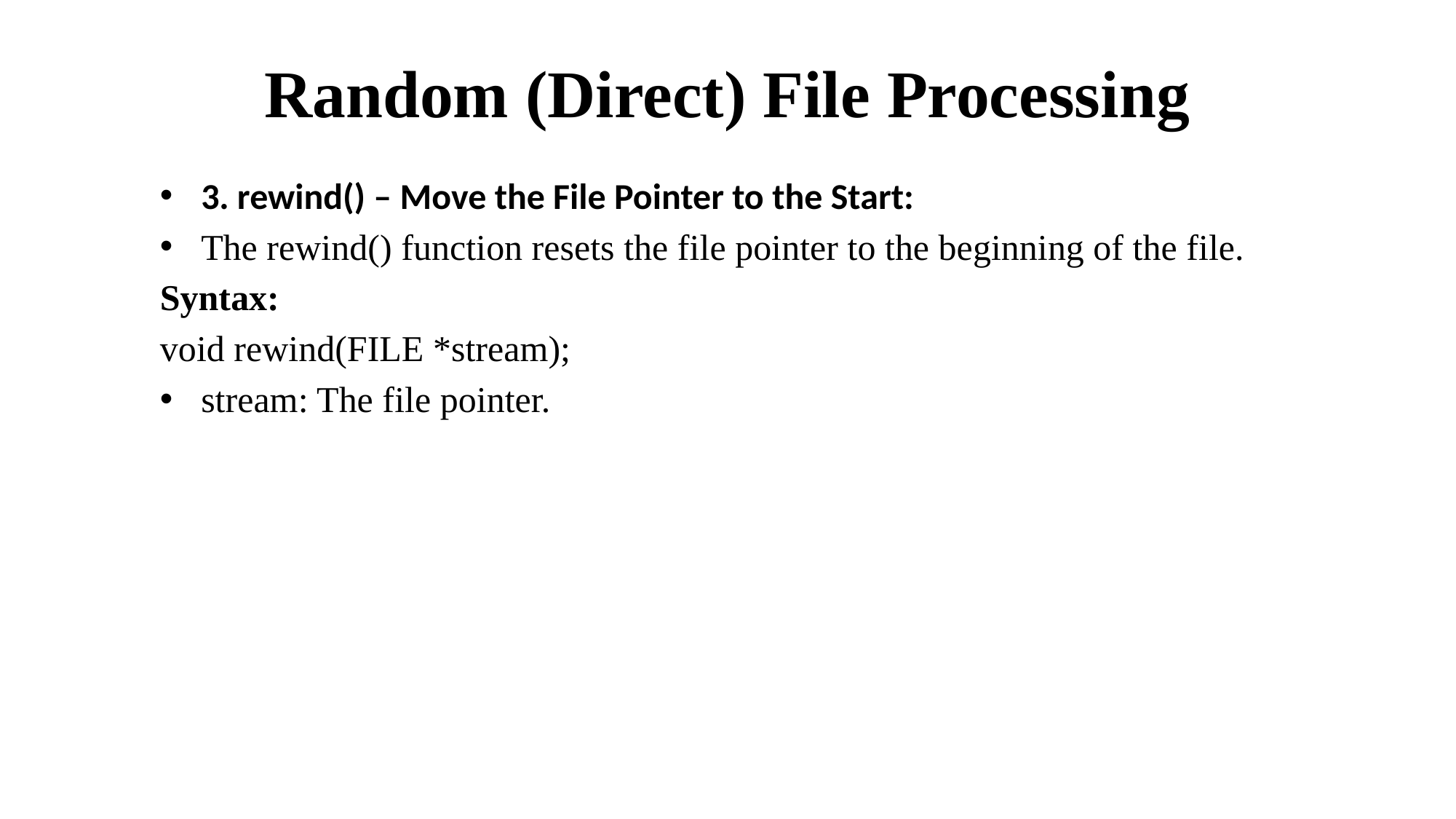

# Random (Direct) File Processing
3. rewind() – Move the File Pointer to the Start:
The rewind() function resets the file pointer to the beginning of the file.
Syntax:
void rewind(FILE *stream);
stream: The file pointer.